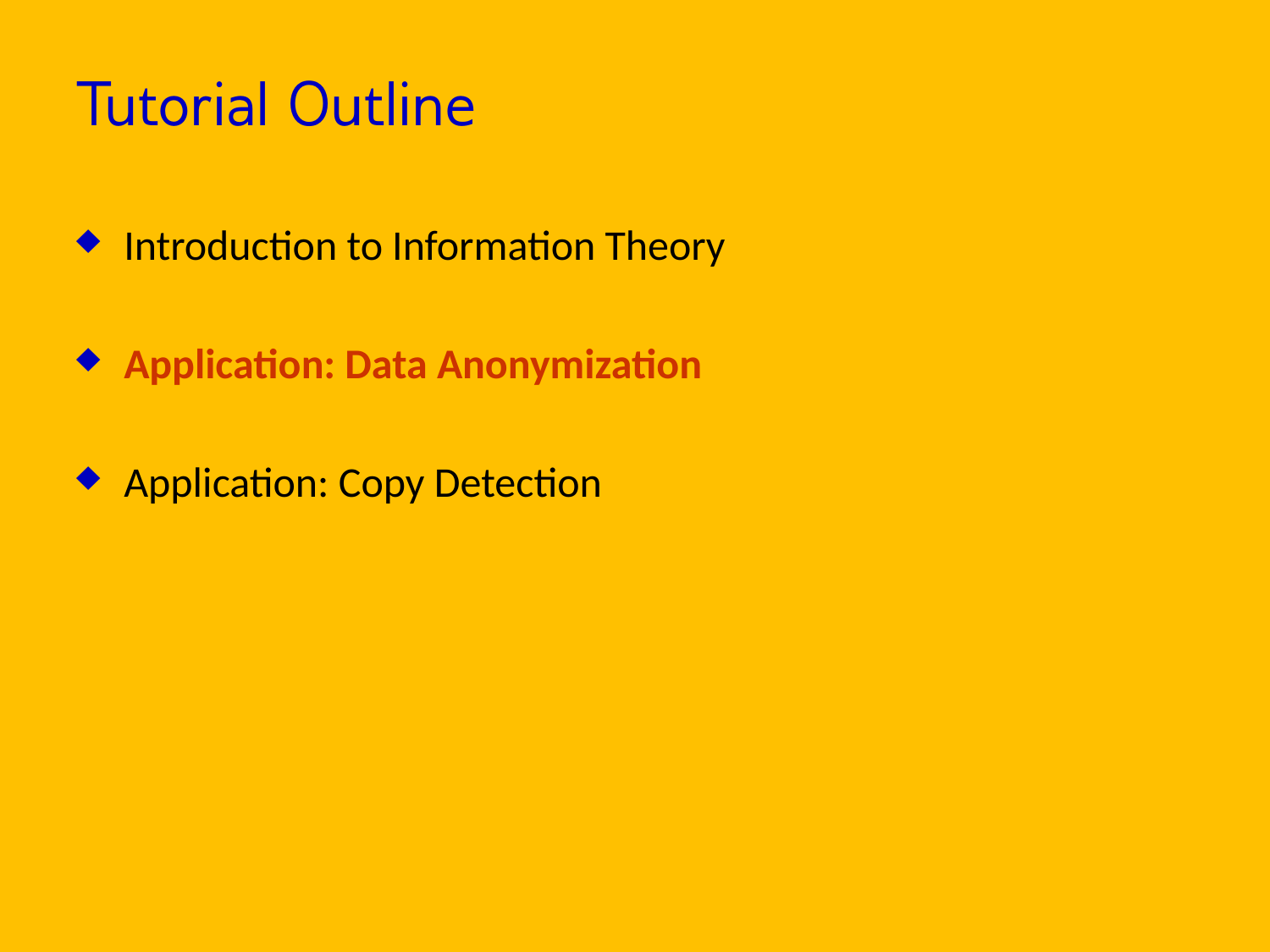

Tutorial Outline
Introduction to Information Theory

Application: Data Anonymization

Application: Copy Detection